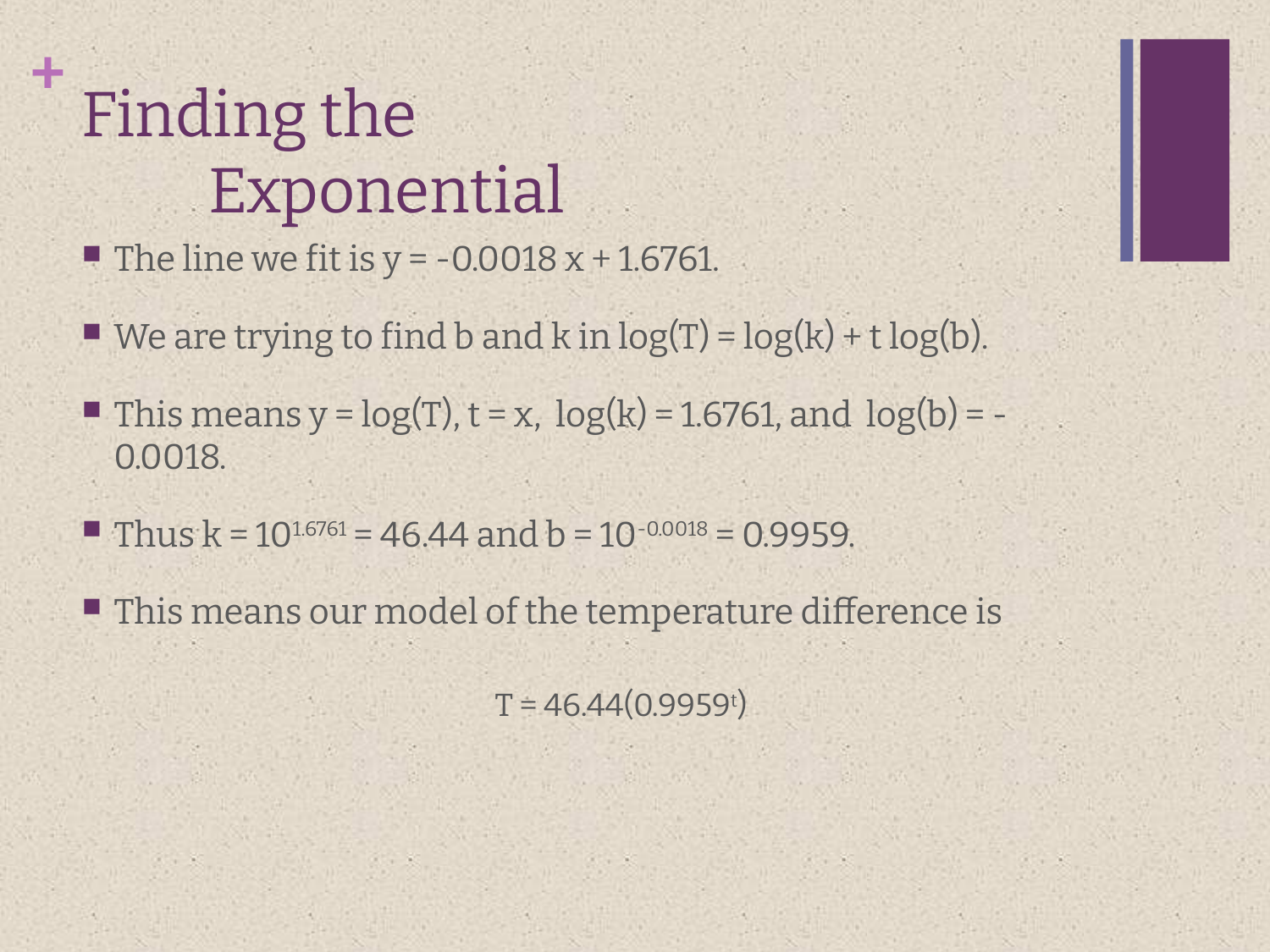

# Finding the Exponential
The line we fit is y = -0.0018 x + 1.6761.
We are trying to find b and k in log(T) = log(k) + t log(b).
This means y = log(T), t = x,  log(k) = 1.6761, and  log(b) = -0.0018.
Thus k = 101.6761 = 46.44 and b = 10-0.0018 = 0.9959.
This means our model of the temperature difference is
			T = 46.44(0.9959t)